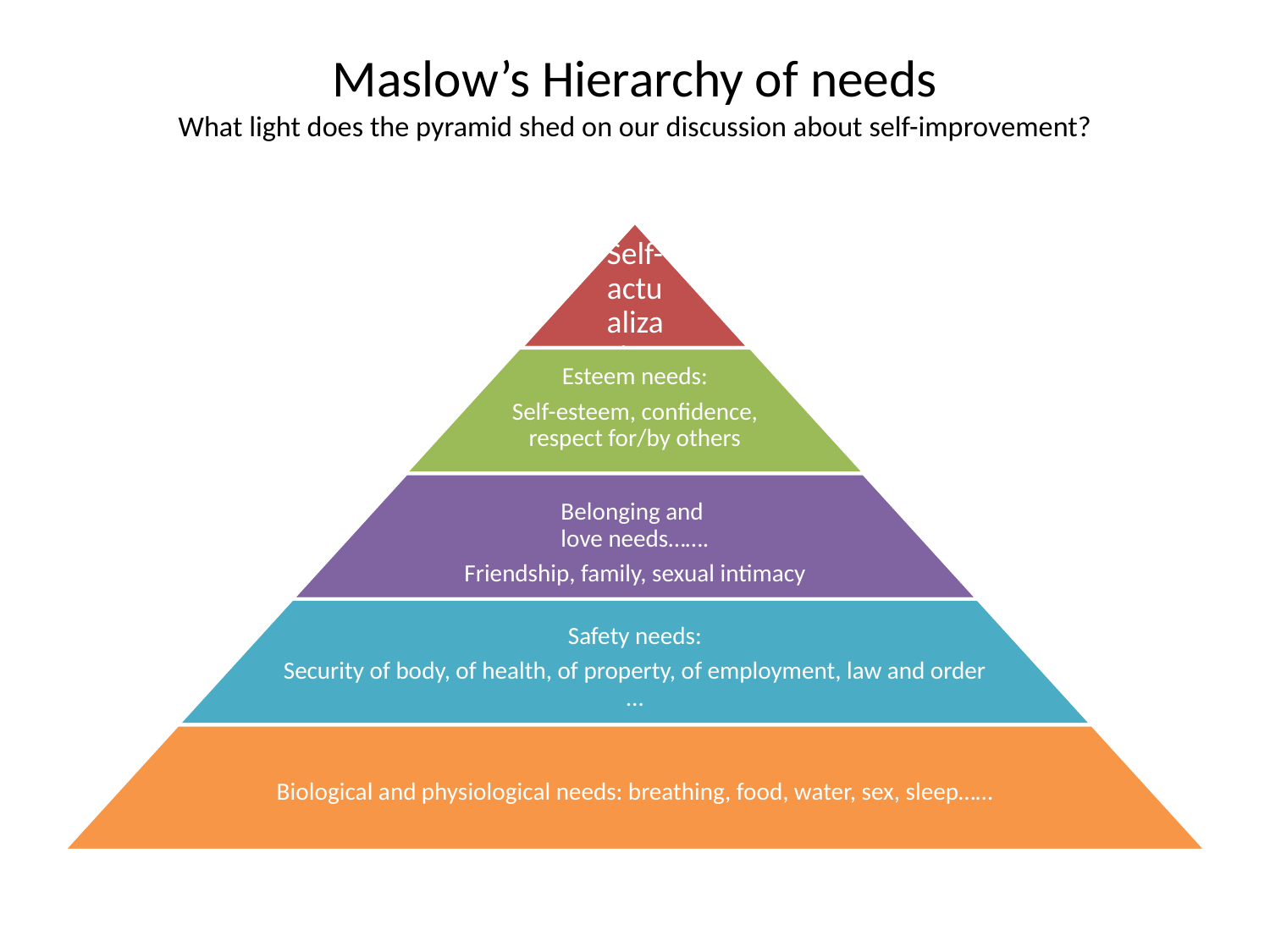

# Maslow’s Hierarchy of needs What light does the pyramid shed on our discussion about self-improvement?
Self-actualization
Esteem needs:
Self-esteem, confidence, respect for/by others
Belonging and
love needs…….
Friendship, family, sexual intimacy
Safety needs:
Security of body, of health, of property, of employment, law and order
…
Biological and physiological needs: breathing, food, water, sex, sleep……